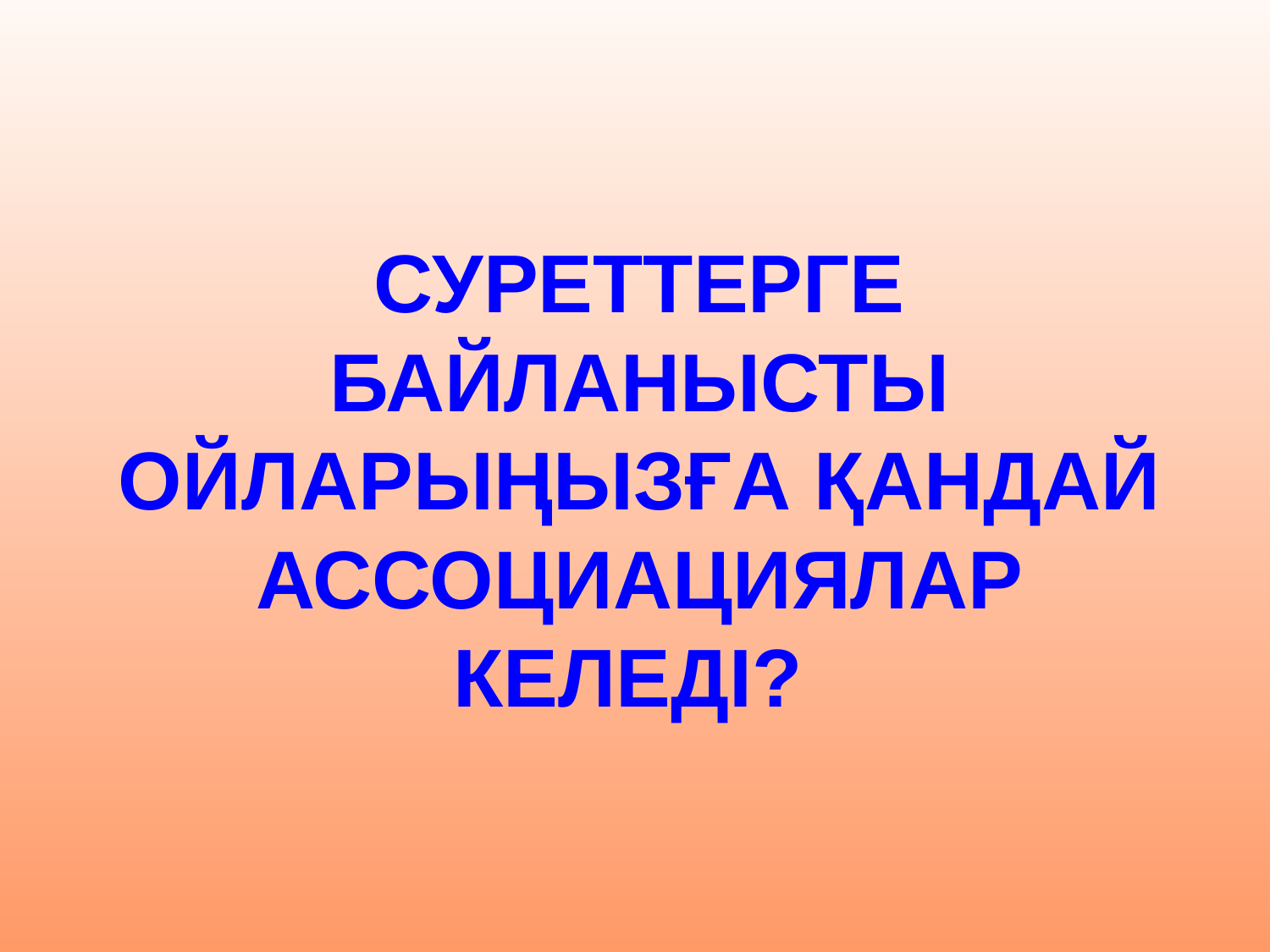

# Суреттерге байланысты ойларыңызға қандай ассоциациялар келеді?